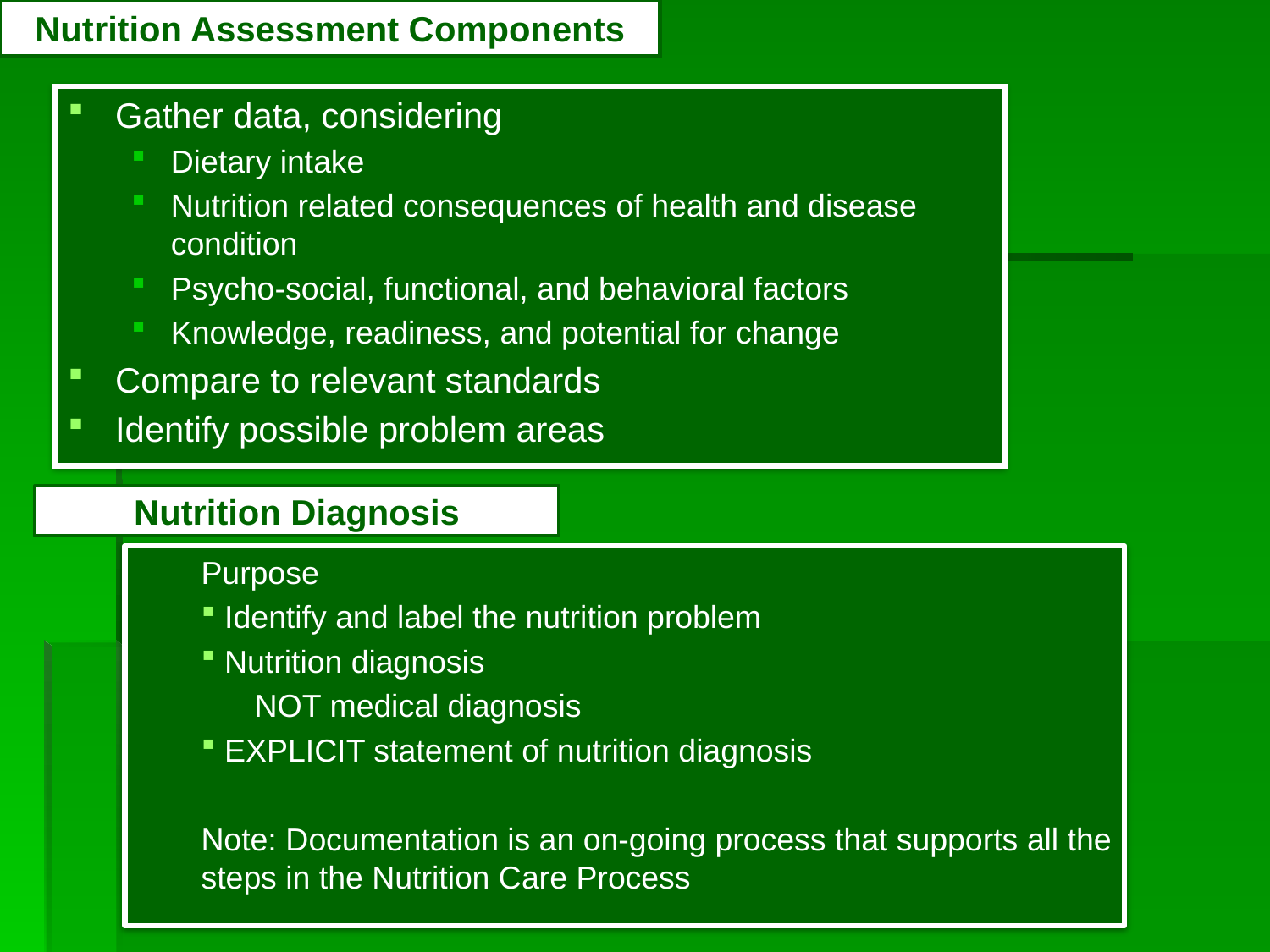

# Nutrition Assessment Components
Gather data, considering
Dietary intake
Nutrition related consequences of health and disease condition
Psycho-social, functional, and behavioral factors
Knowledge, readiness, and potential for change
Compare to relevant standards
Identify possible problem areas
Nutrition Diagnosis
Purpose
 Identify and label the nutrition problem
 Nutrition diagnosis
      NOT medical diagnosis
 EXPLICIT statement of nutrition diagnosis

Note: Documentation is an on-going process that supports all the steps in the Nutrition Care Process